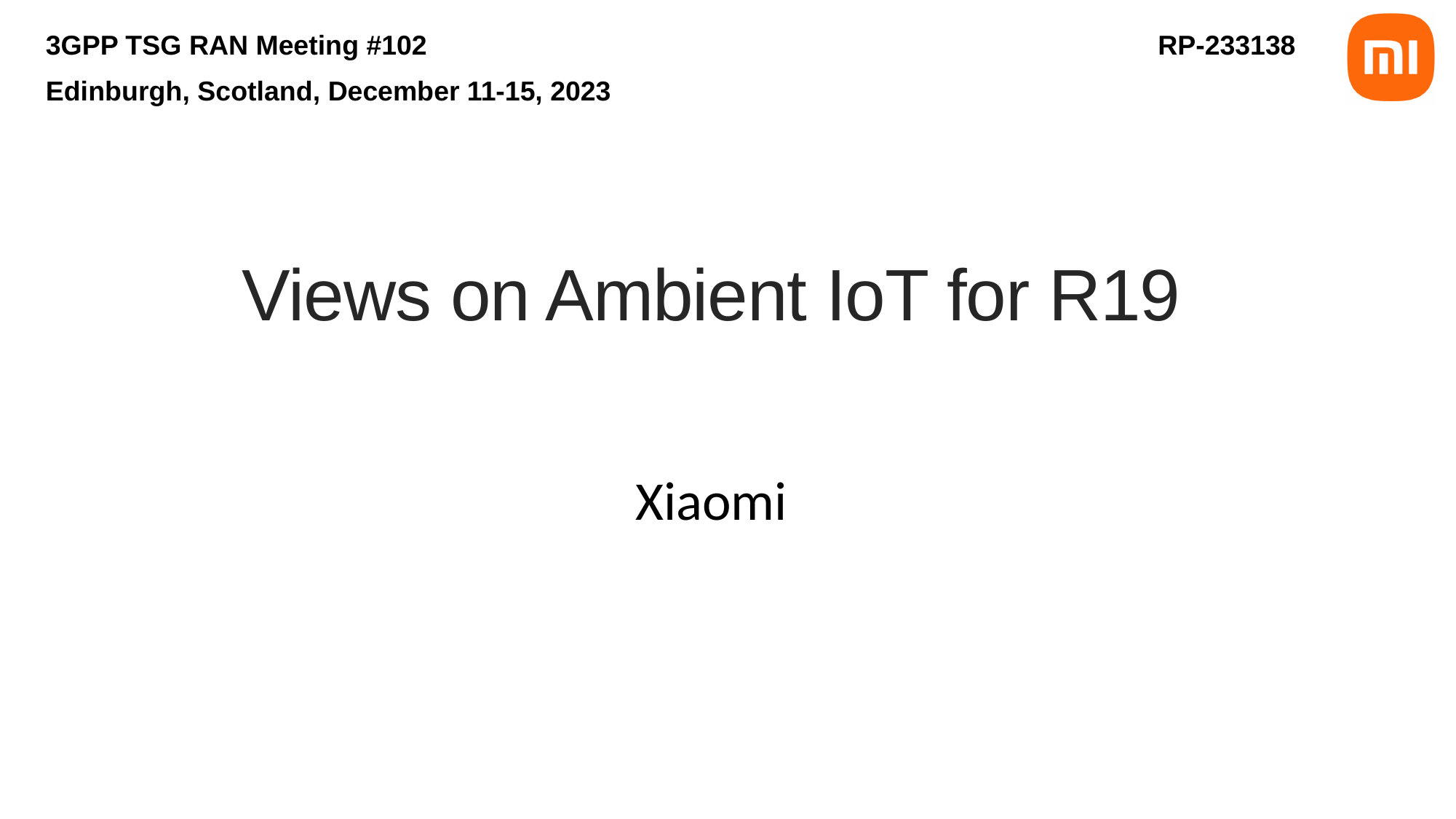

3GPP TSG RAN Meeting #102						                 RP-233138
Edinburgh, Scotland, December 11-15, 2023

# Views on Ambient IoT for R19
Xiaomi